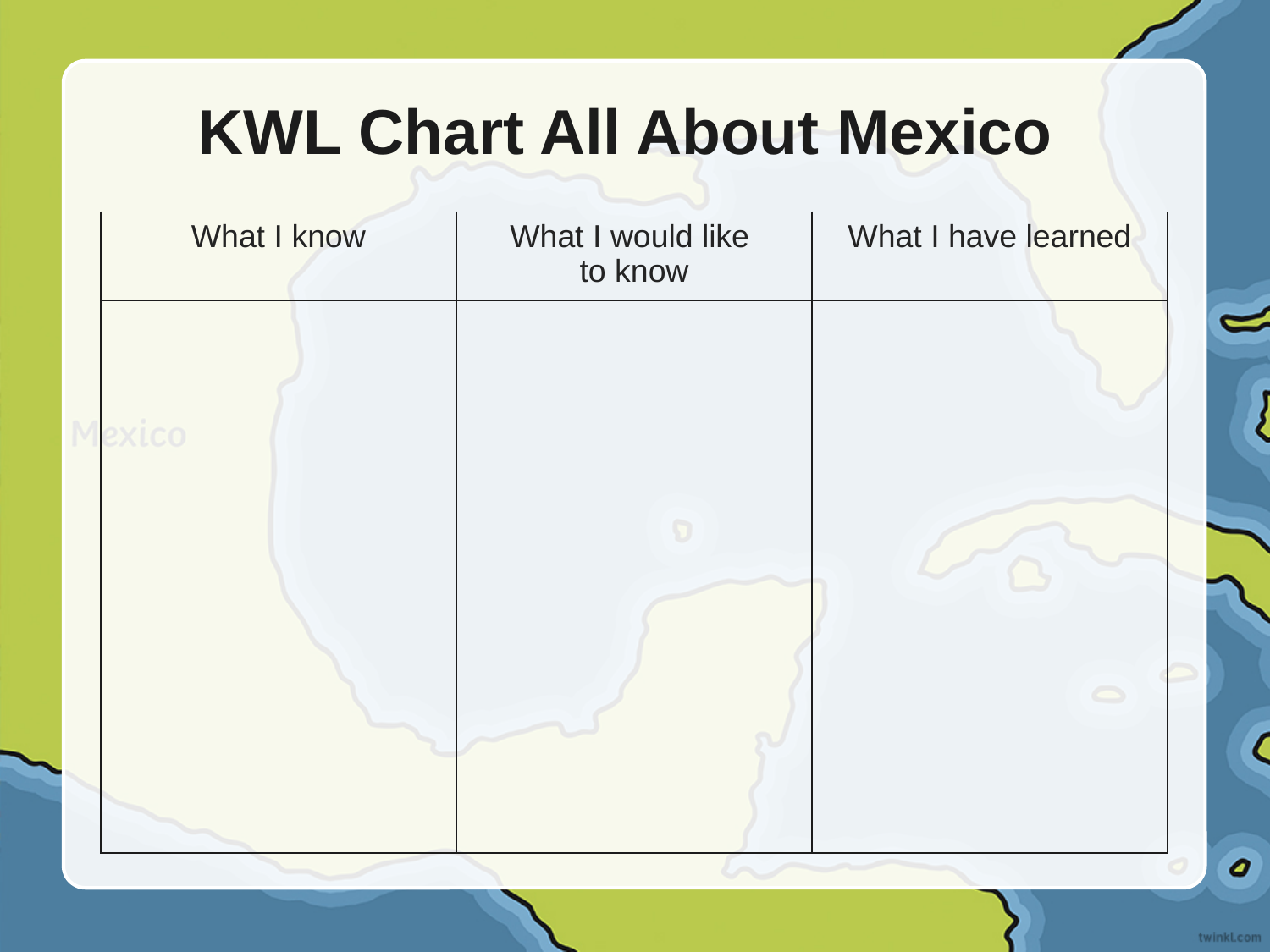

KWL Chart All About Mexico
| What I know | What I would like to know | What I have learned |
| --- | --- | --- |
|  |  |  |